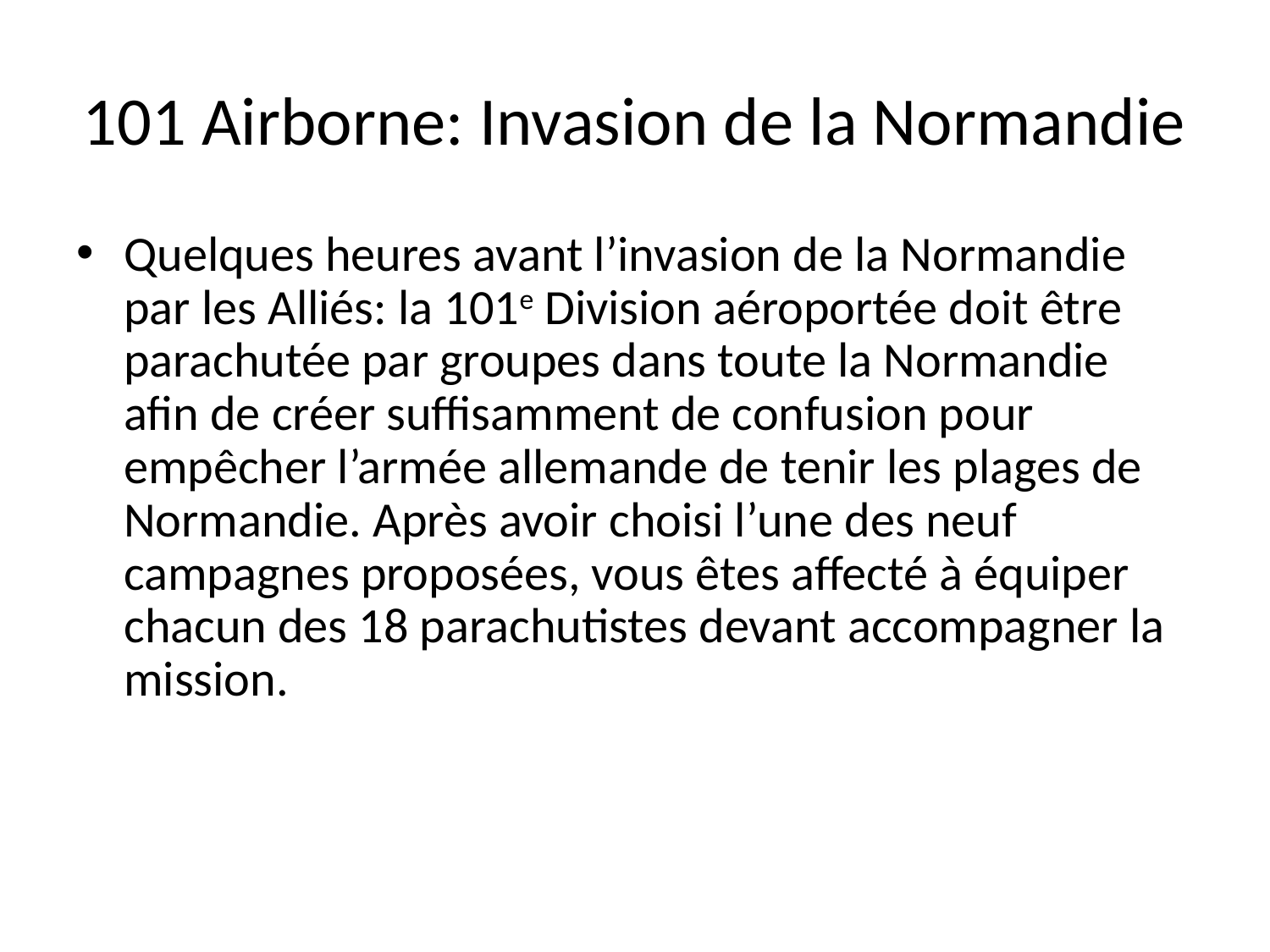

# 101 Airborne: Invasion de la Normandie
Quelques heures avant l’invasion de la Normandie par les Alliés: la 101e Division aéroportée doit être parachutée par groupes dans toute la Normandie afin de créer suffisamment de confusion pour empêcher l’armée allemande de tenir les plages de Normandie. Après avoir choisi l’une des neuf campagnes proposées, vous êtes affecté à équiper chacun des 18 parachutistes devant accompagner la mission.